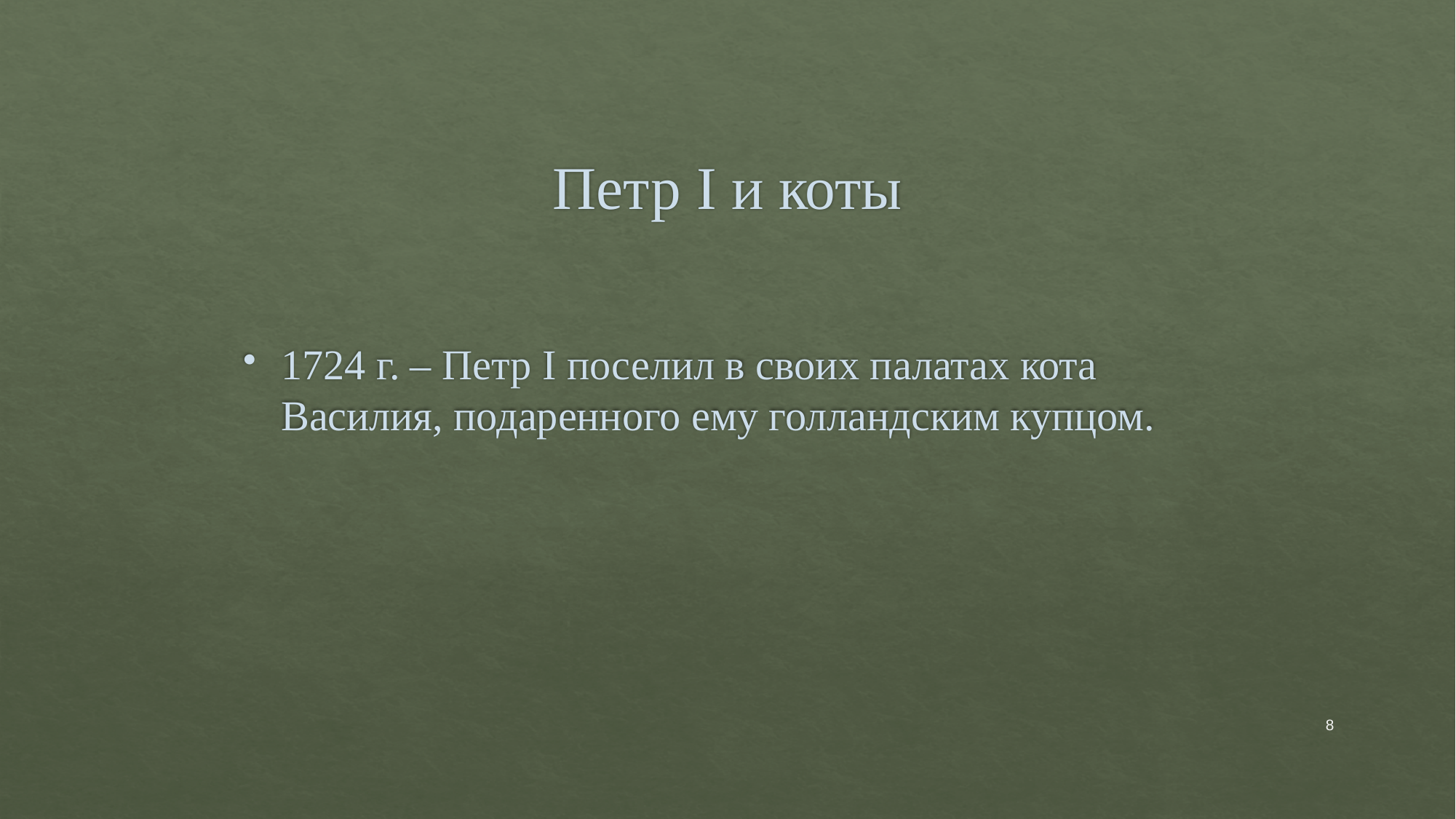

# Петр I и коты
1724 г. – Петр I поселил в своих палатах кота Василия, подаренного ему голландским купцом.
8